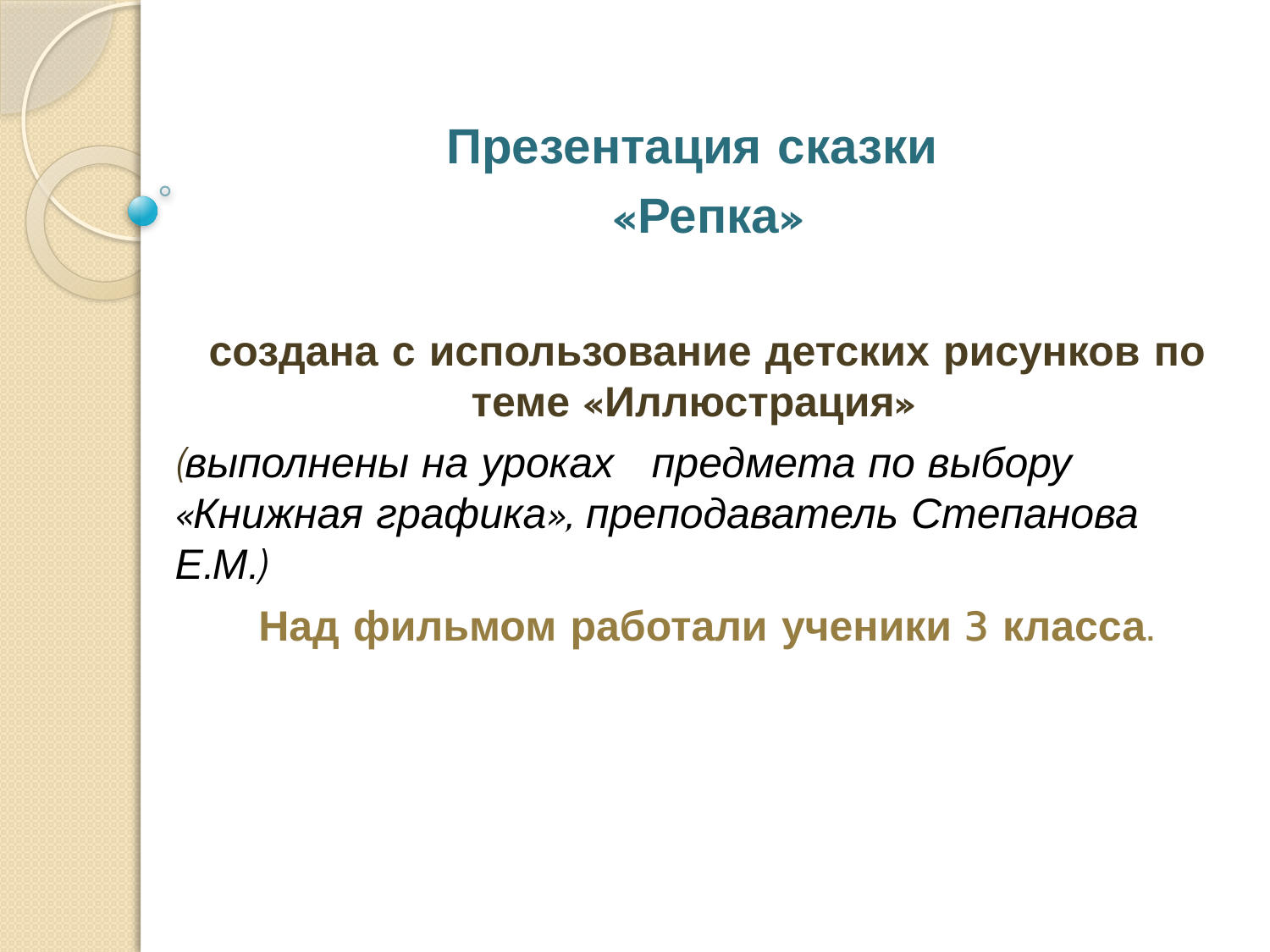

Презентация сказки
 «Репка»

 создана с использование детских рисунков по теме «Иллюстрация»
(выполнены на уроках   предмета по выбору «Книжная графика», преподаватель Степанова Е.М.)
 Над фильмом работали ученики 3 класса.